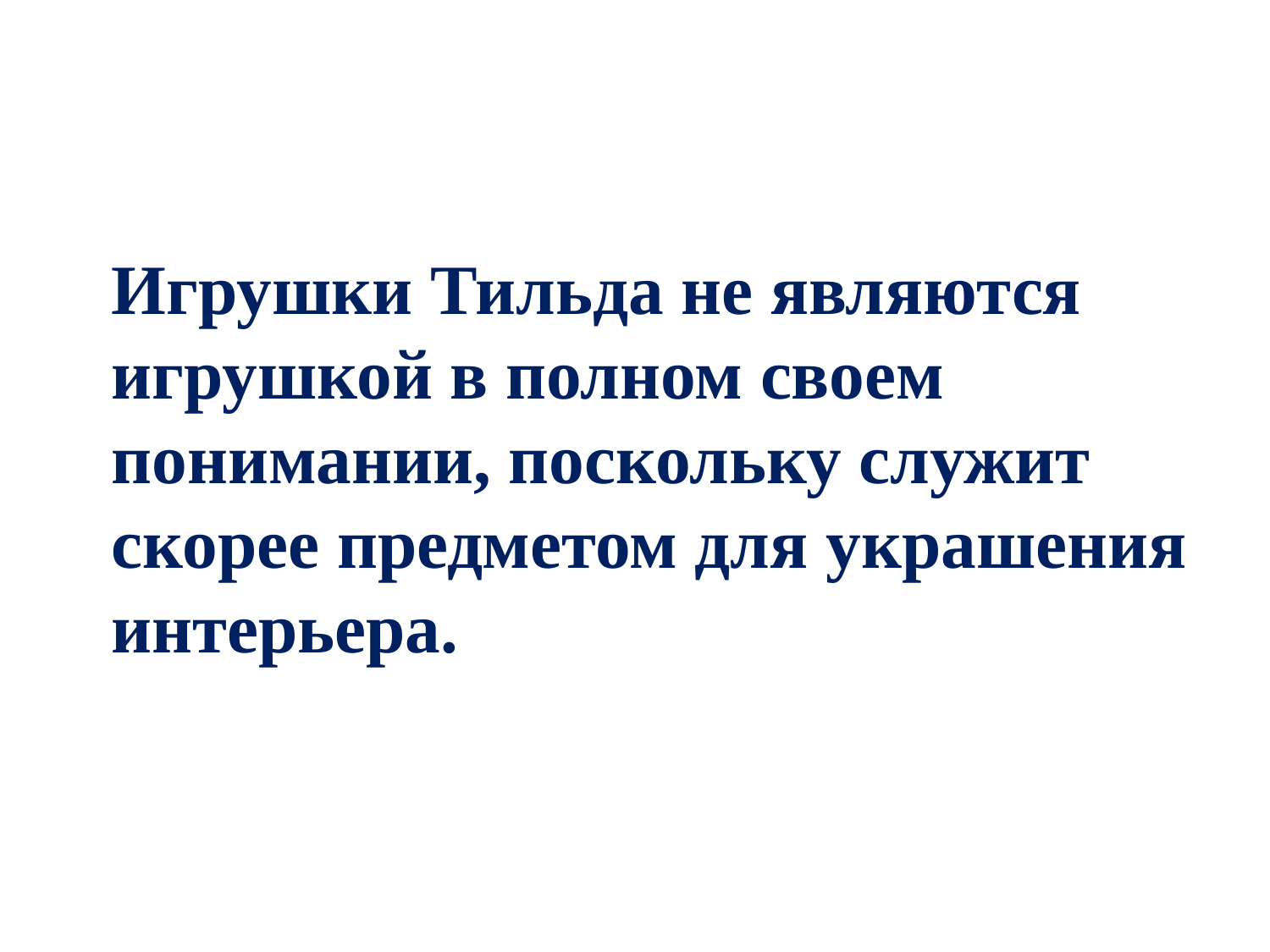

Игрушки Тильда не являются игрушкой в полном своем понимании, поскольку служит скорее предметом для украшения интерьера.